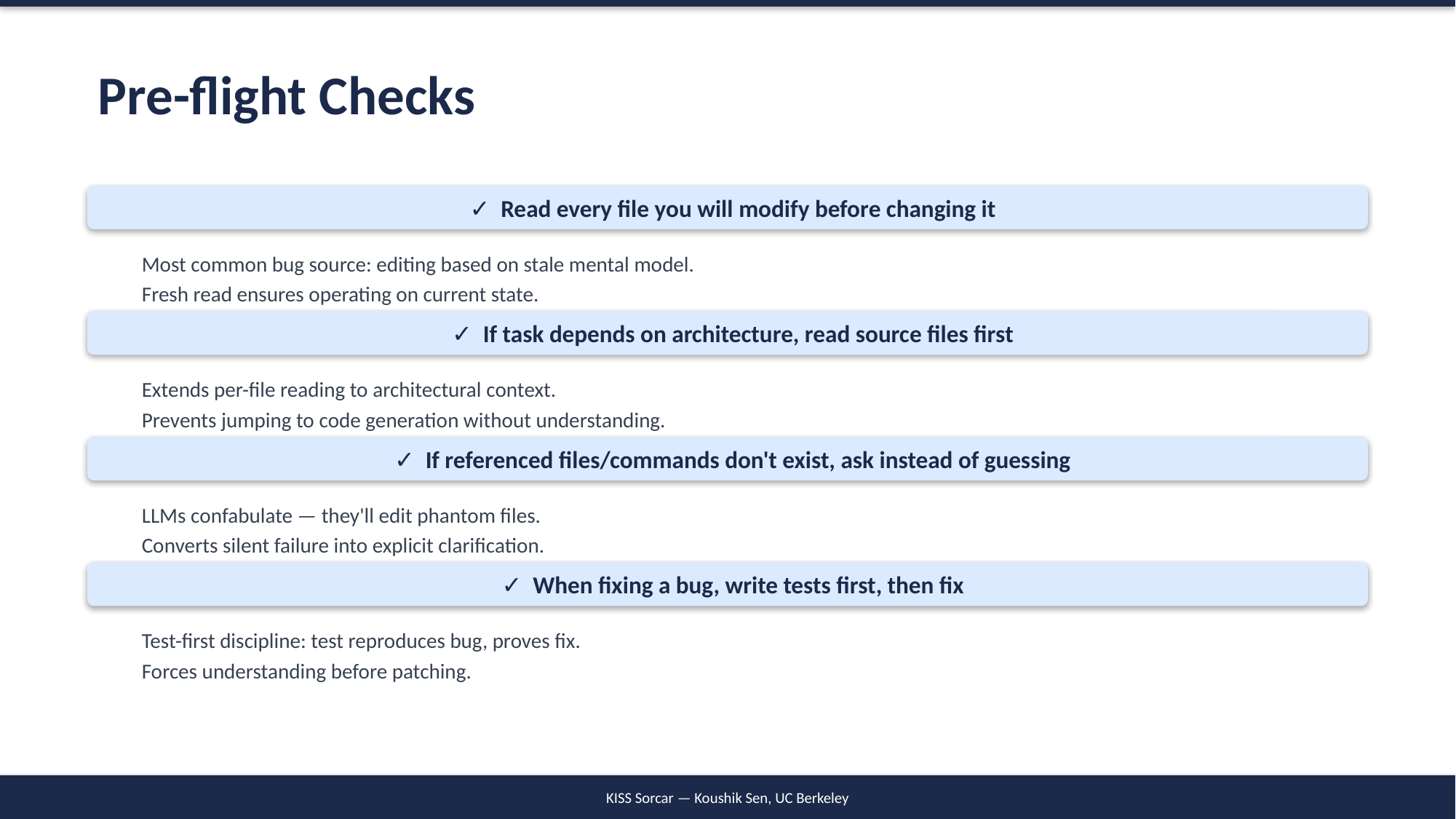

Pre-flight Checks
✓  Read every file you will modify before changing it
Most common bug source: editing based on stale mental model.
Fresh read ensures operating on current state.
✓  If task depends on architecture, read source files first
Extends per-file reading to architectural context.
Prevents jumping to code generation without understanding.
✓  If referenced files/commands don't exist, ask instead of guessing
LLMs confabulate — they'll edit phantom files.
Converts silent failure into explicit clarification.
✓  When fixing a bug, write tests first, then fix
Test-first discipline: test reproduces bug, proves fix.
Forces understanding before patching.
KISS Sorcar — Koushik Sen, UC Berkeley